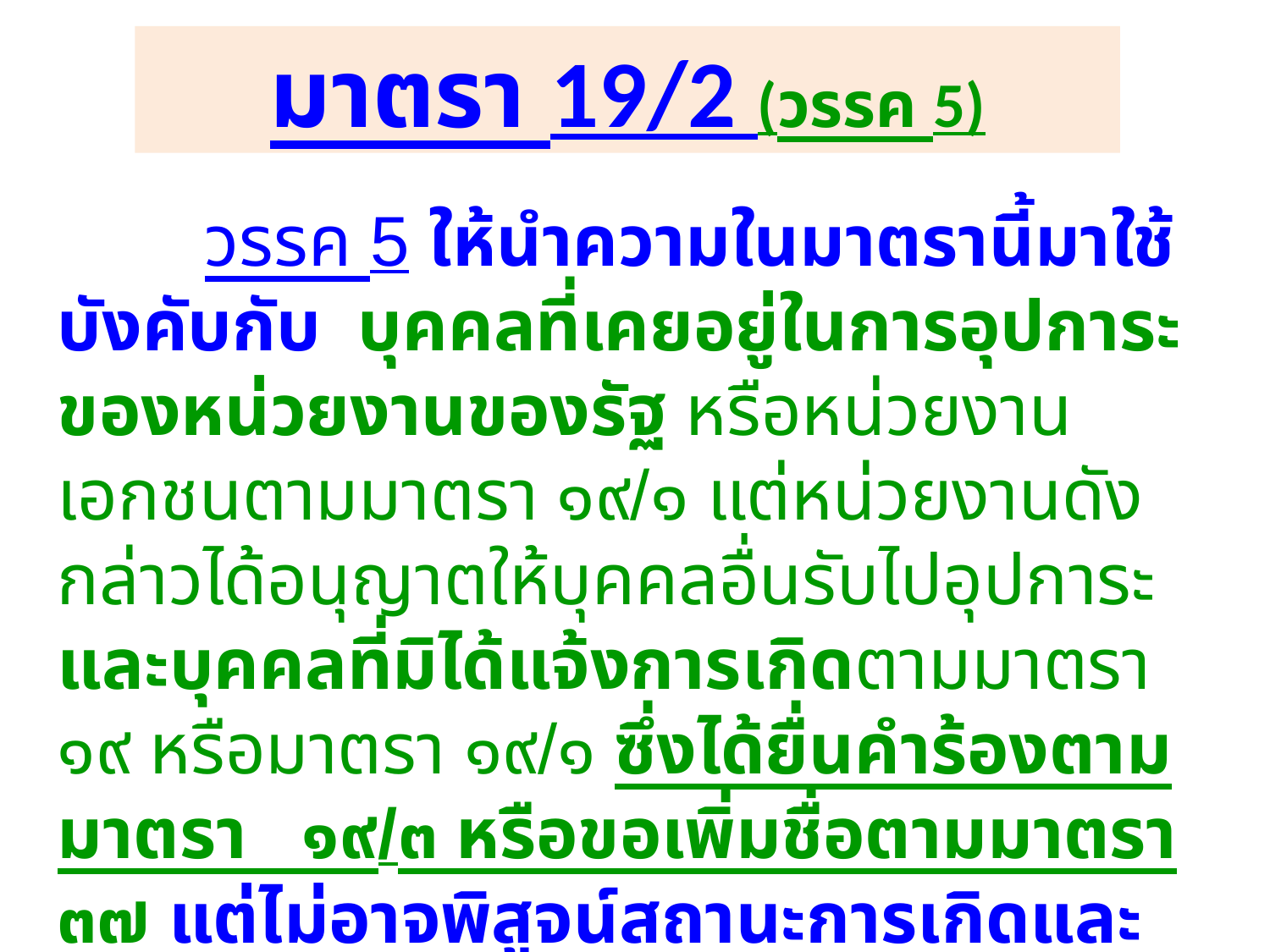

มาตรา 19/2 (วรรค 5)
        วรรค 5 ให้นำความในมาตรานี้มาใช้บังคับกับ  บุคคลที่เคยอยู่ในการอุปการะของหน่วยงานของรัฐ หรือหน่วยงานเอกชนตามมาตรา ๑๙/๑ แต่หน่วยงานดังกล่าวได้อนุญาตให้บุคคลอื่นรับไปอุปการะ และบุคคลที่มิได้แจ้งการเกิดตามมาตรา ๑๙ หรือมาตรา ๑๙/๑ ซึ่งได้ยื่นคำร้องตามมาตรา   ๑๙/๓ หรือขอเพิ่มชื่อตามมาตรา ๓๗ แต่ไม่อาจพิสูจน์สถานะการเกิดและสัญชาติได้ด้วยโดยอนุโลม